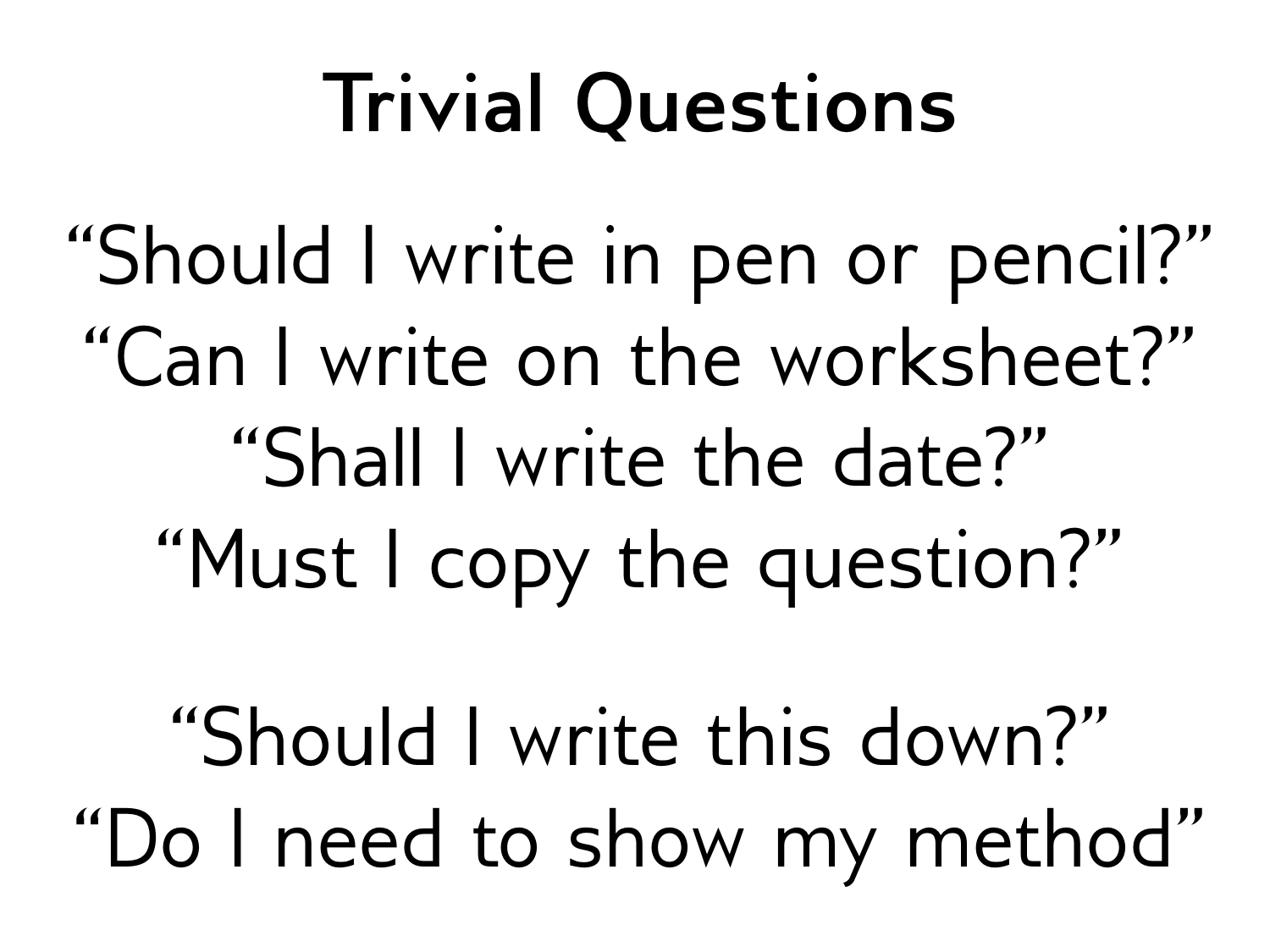

Trivial Questions

“Should I write in pen or pencil?”
“Can I write on the worksheet?”
“Shall I write the date?”
“Must I copy the question?”

“Should I write this down?”
“Do I need to show my method”